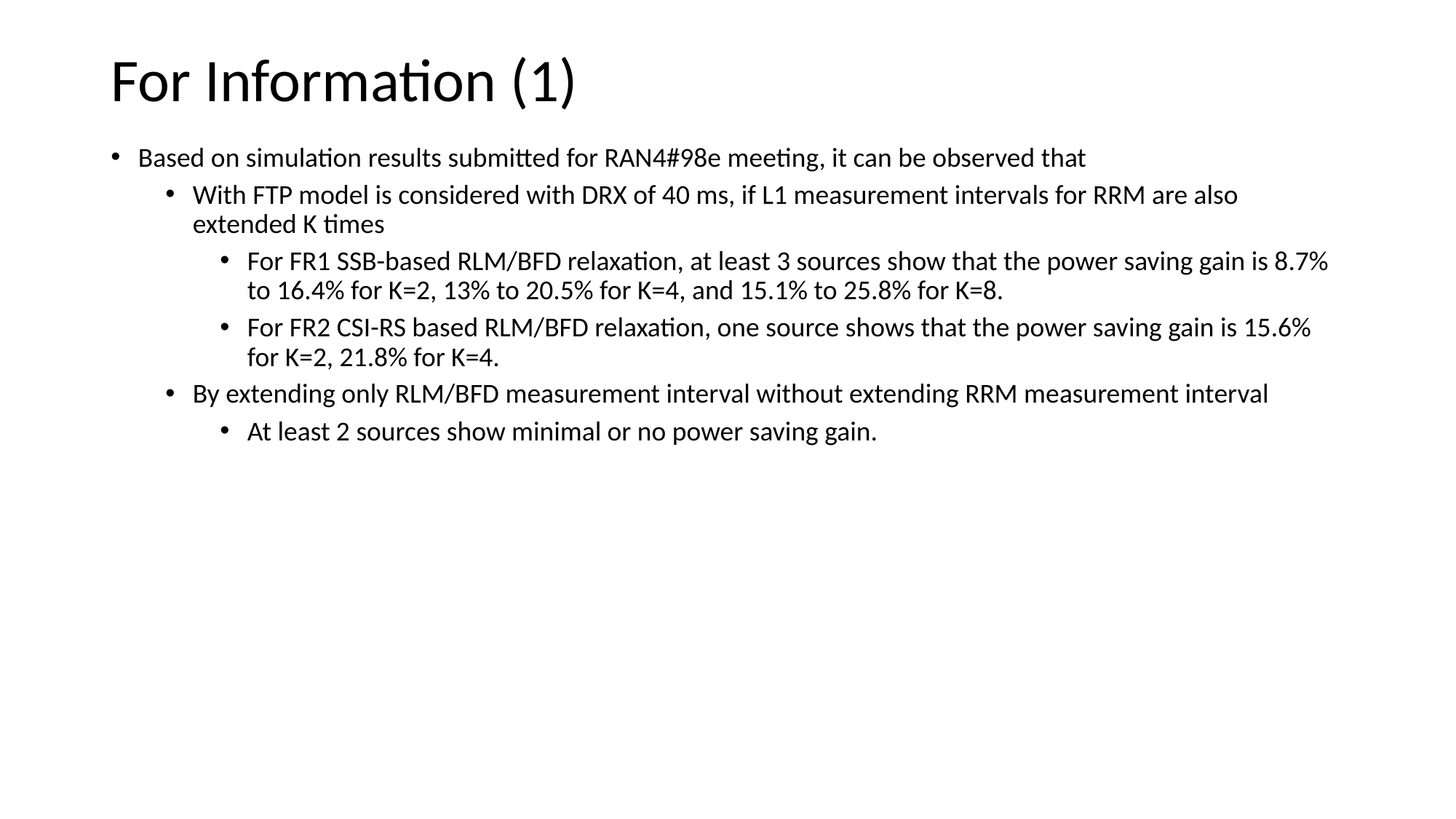

# For Information (1)
Based on simulation results submitted for RAN4#98e meeting, it can be observed that
With FTP model is considered with DRX of 40 ms, if L1 measurement intervals for RRM are also extended K times
For FR1 SSB-based RLM/BFD relaxation, at least 3 sources show that the power saving gain is 8.7% to 16.4% for K=2, 13% to 20.5% for K=4, and 15.1% to 25.8% for K=8.
For FR2 CSI-RS based RLM/BFD relaxation, one source shows that the power saving gain is 15.6% for K=2, 21.8% for K=4.
By extending only RLM/BFD measurement interval without extending RRM measurement interval
At least 2 sources show minimal or no power saving gain.